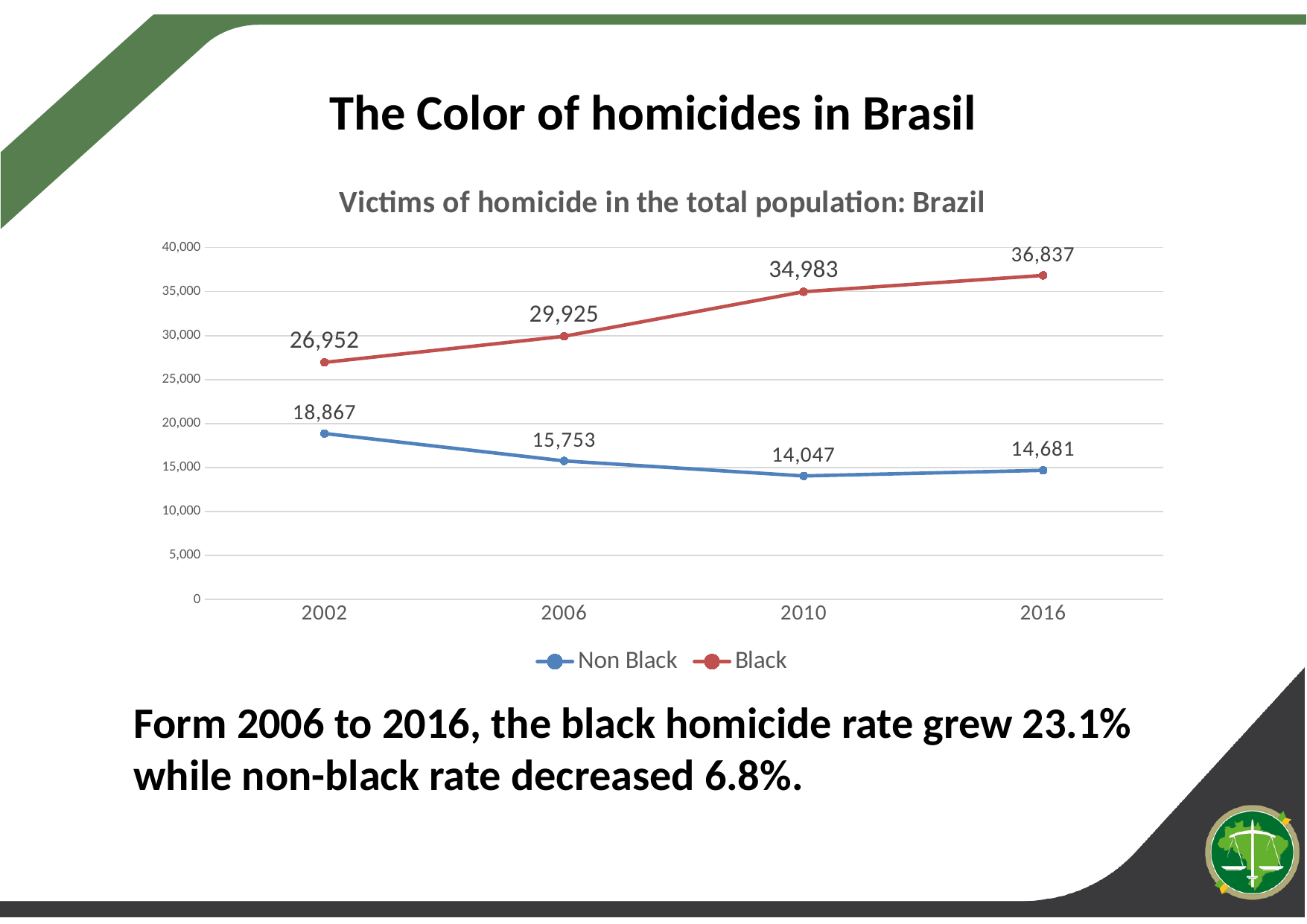

The Color of homicides in Brasil

### Chart: Victims of homicide in the total population: Brazil

| Category | Non Black | Black |
|---|---|---|
| 2002 | 18867.0 | 26952.0 |
| 2006 | 15753.0 | 29925.0 |
| 2010 | 14047.0 | 34983.0 |
| 2016 | 14681.0 | 36837.0 |
Form 2006 to 2016, the black homicide rate grew 23.1% while non-black rate decreased 6.8%.